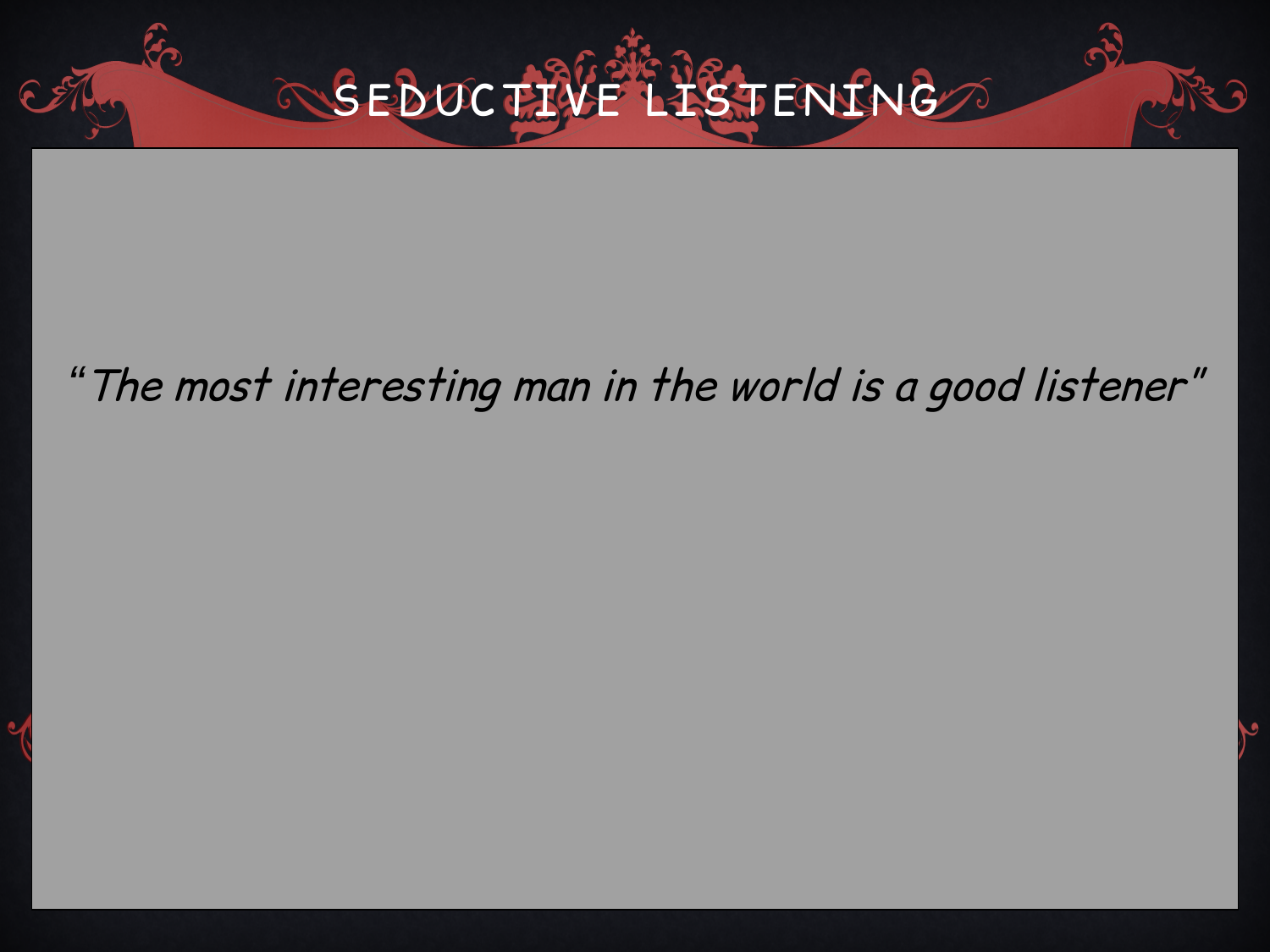

# Seductive Listening

“The most interesting man in the world is a good listener”